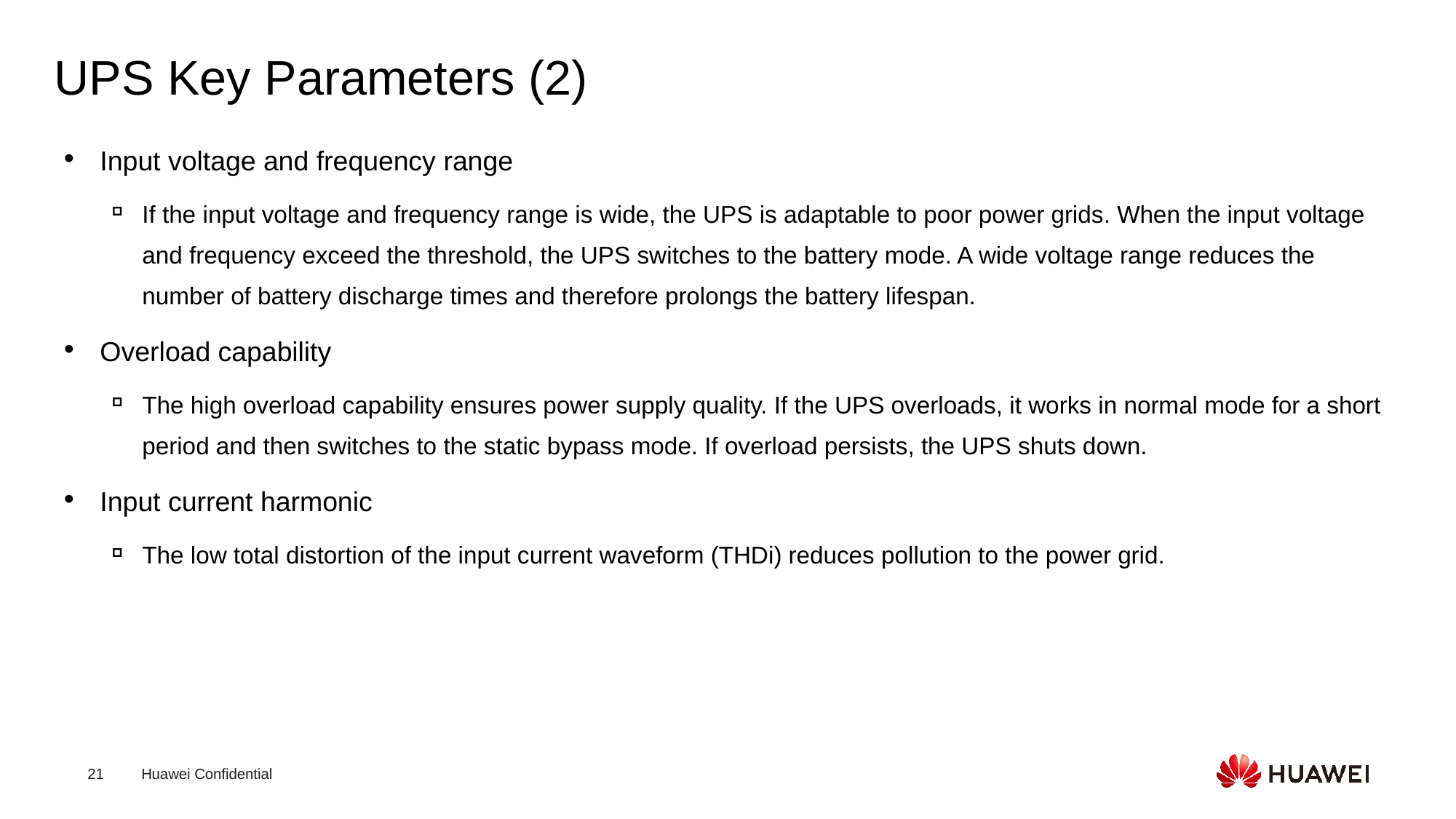

# UPS Key Parameters (2)
Input voltage and frequency range
If the input voltage and frequency range is wide, the UPS is adaptable to poor power grids. When the input voltage and frequency exceed the threshold, the UPS switches to the battery mode. A wide voltage range reduces the number of battery discharge times and therefore prolongs the battery lifespan.
Overload capability
The high overload capability ensures power supply quality. If the UPS overloads, it works in normal mode for a short period and then switches to the static bypass mode. If overload persists, the UPS shuts down.
Input current harmonic
The low total distortion of the input current waveform (THDi) reduces pollution to the power grid.